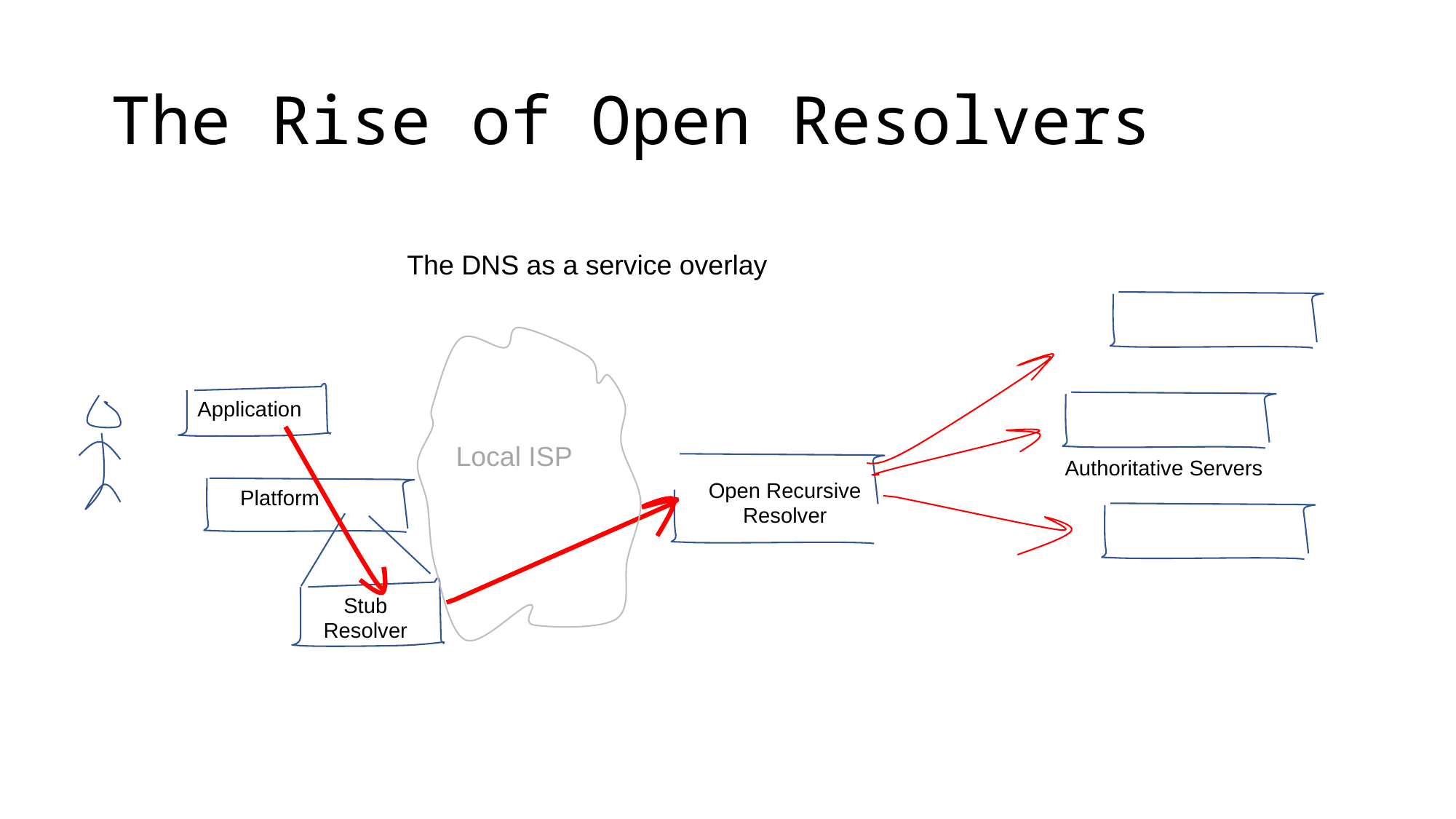

# The Rise of Open Resolvers
The DNS as a service overlay

Application

Local ISP

Authoritative Servers

Open Recursive
Resolver

Platform

Stub Resolver